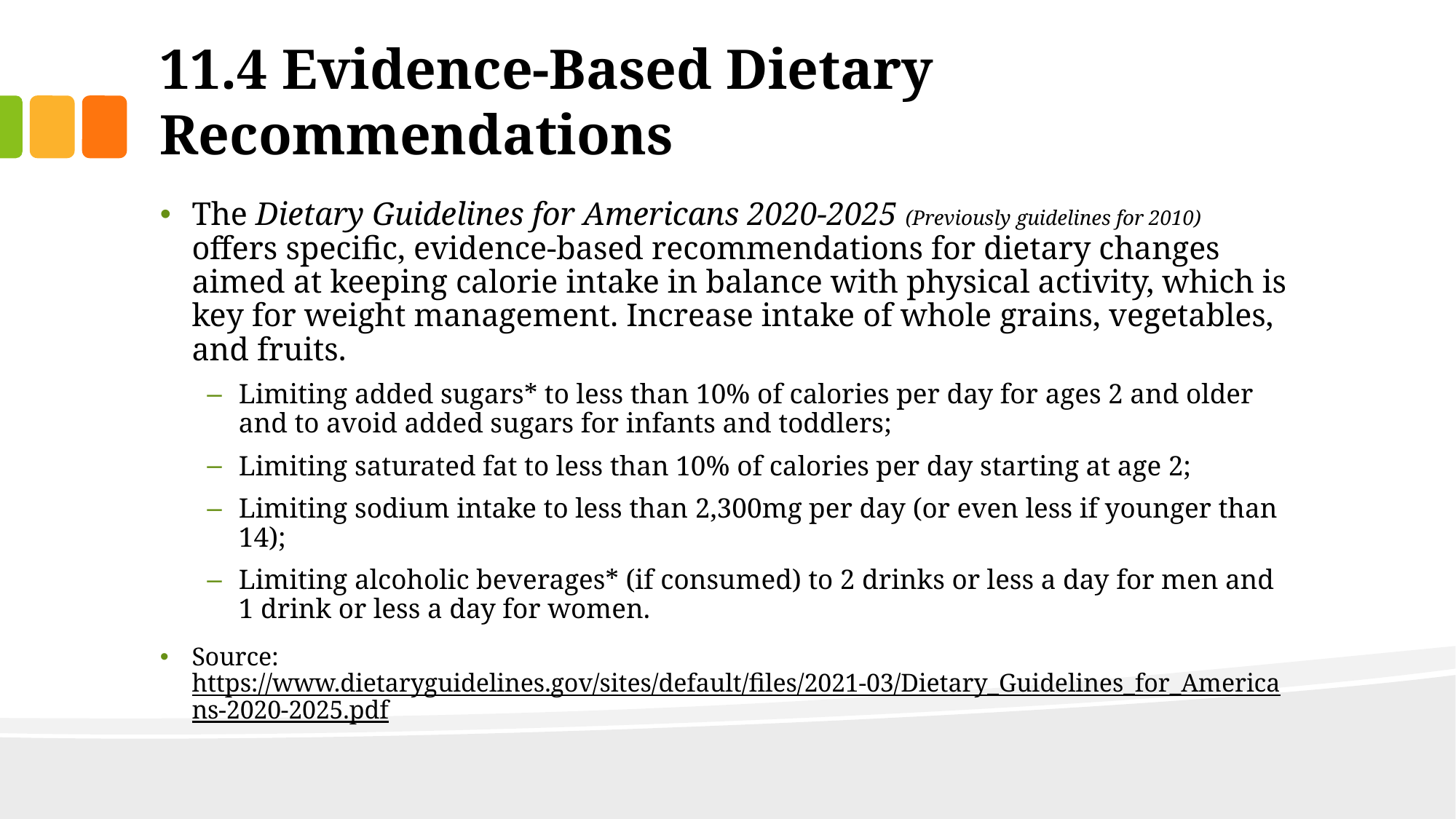

# 11.4 Evidence-Based Dietary Recommendations
The Dietary Guidelines for Americans 2020-2025 (Previously guidelines for 2010) offers specific, evidence-based recommendations for dietary changes aimed at keeping calorie intake in balance with physical activity, which is key for weight management. Increase intake of whole grains, vegetables, and fruits.
Limiting added sugars* to less than 10% of calories per day for ages 2 and older and to avoid added sugars for infants and toddlers;
Limiting saturated fat to less than 10% of calories per day starting at age 2;
Limiting sodium intake to less than 2,300mg per day (or even less if younger than 14);
Limiting alcoholic beverages* (if consumed) to 2 drinks or less a day for men and 1 drink or less a day for women.
Source: https://www.dietaryguidelines.gov/sites/default/files/2021-03/Dietary_Guidelines_for_Americans-2020-2025.pdf